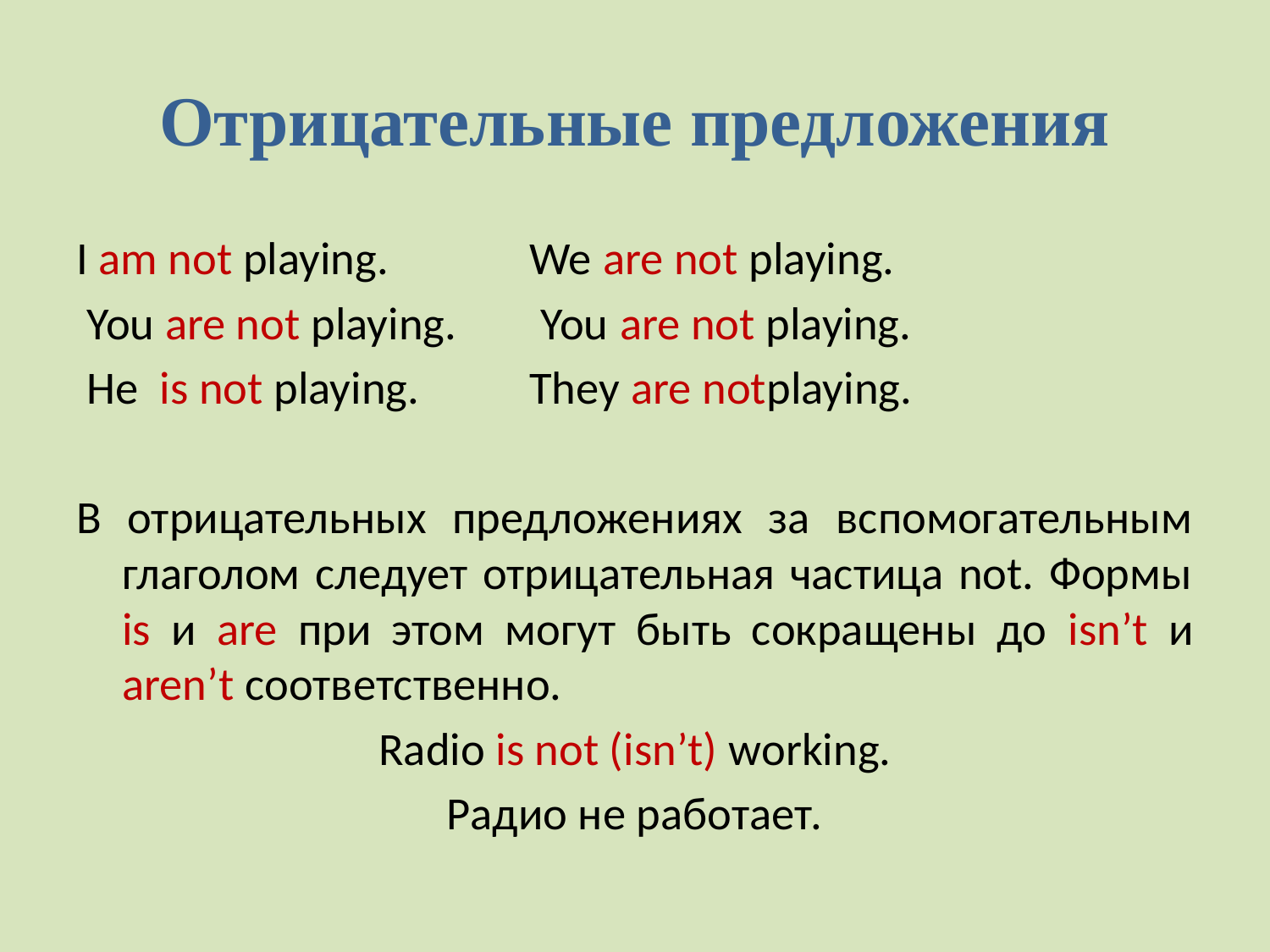

# Отрицательные предложения
I am not playing. 	         We are not playing.
 You are not playing.        You are not playing.
 He  is not playing.	         They are notplaying.

В отрицательных предложениях за вспомогательным глаголом следует отрицательная частица not. Формы is и are при этом могут быть сокращены до isn’t и aren’t соответственно.
Radio is not (isn’t) working.
Радио не работает.